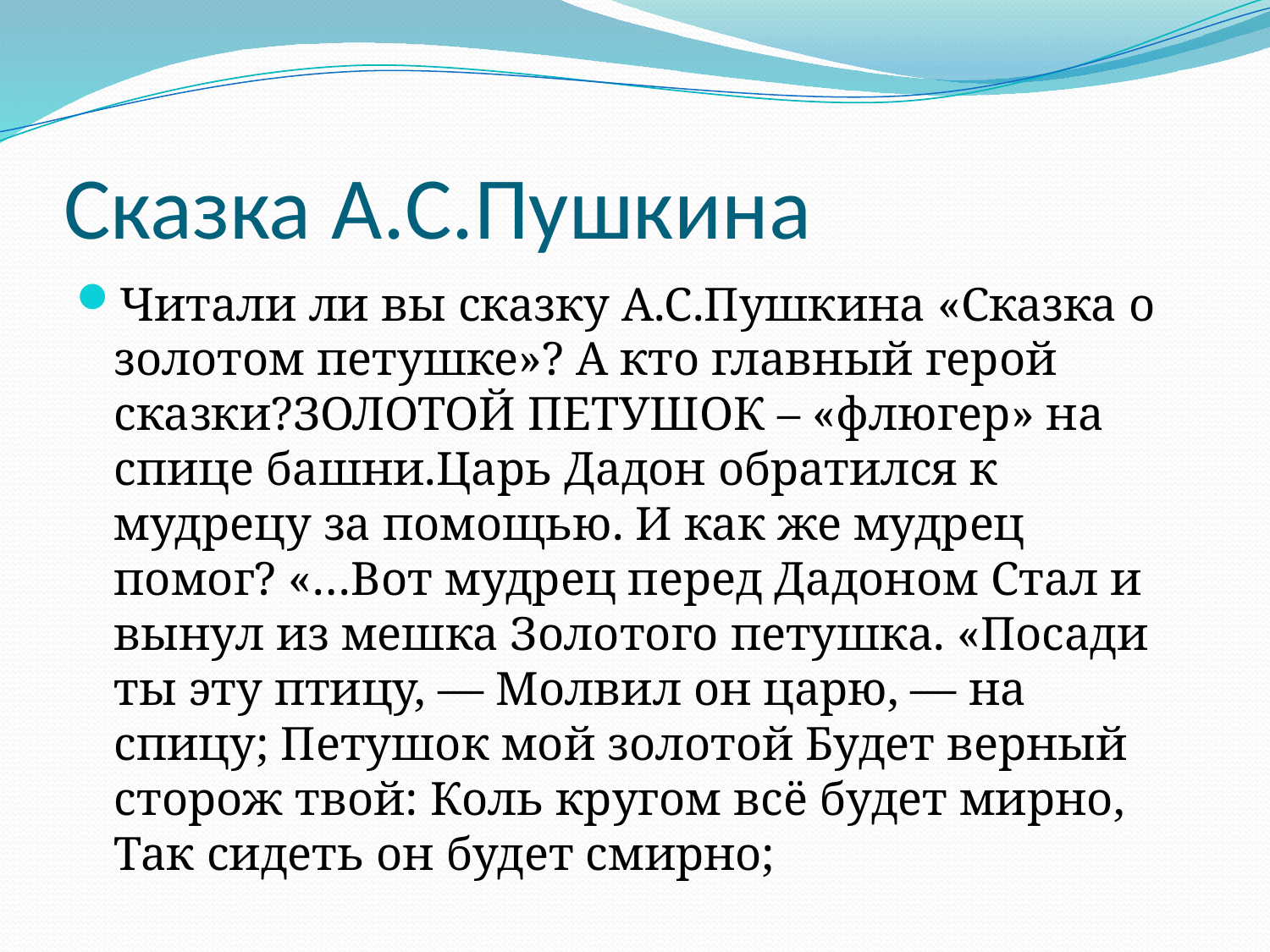

# Сказка А.С.Пушкина
Читали ли вы сказку А.С.Пушкина «Сказка о золотом петушке»? А кто главный герой сказки?ЗОЛОТОЙ ПЕТУШОК – «флюгер» на спице башни.Царь Дадон обратился к мудрецу за помощью. И как же мудрец помог? «…Вот мудрец перед Дадоном Стал и вынул из мешка Золотого петушка. «Посади ты эту птицу, — Молвил он царю, — на спицу; Петушок мой золотой Будет верный сторож твой: Коль кругом всё будет мирно, Так сидеть он будет смирно;